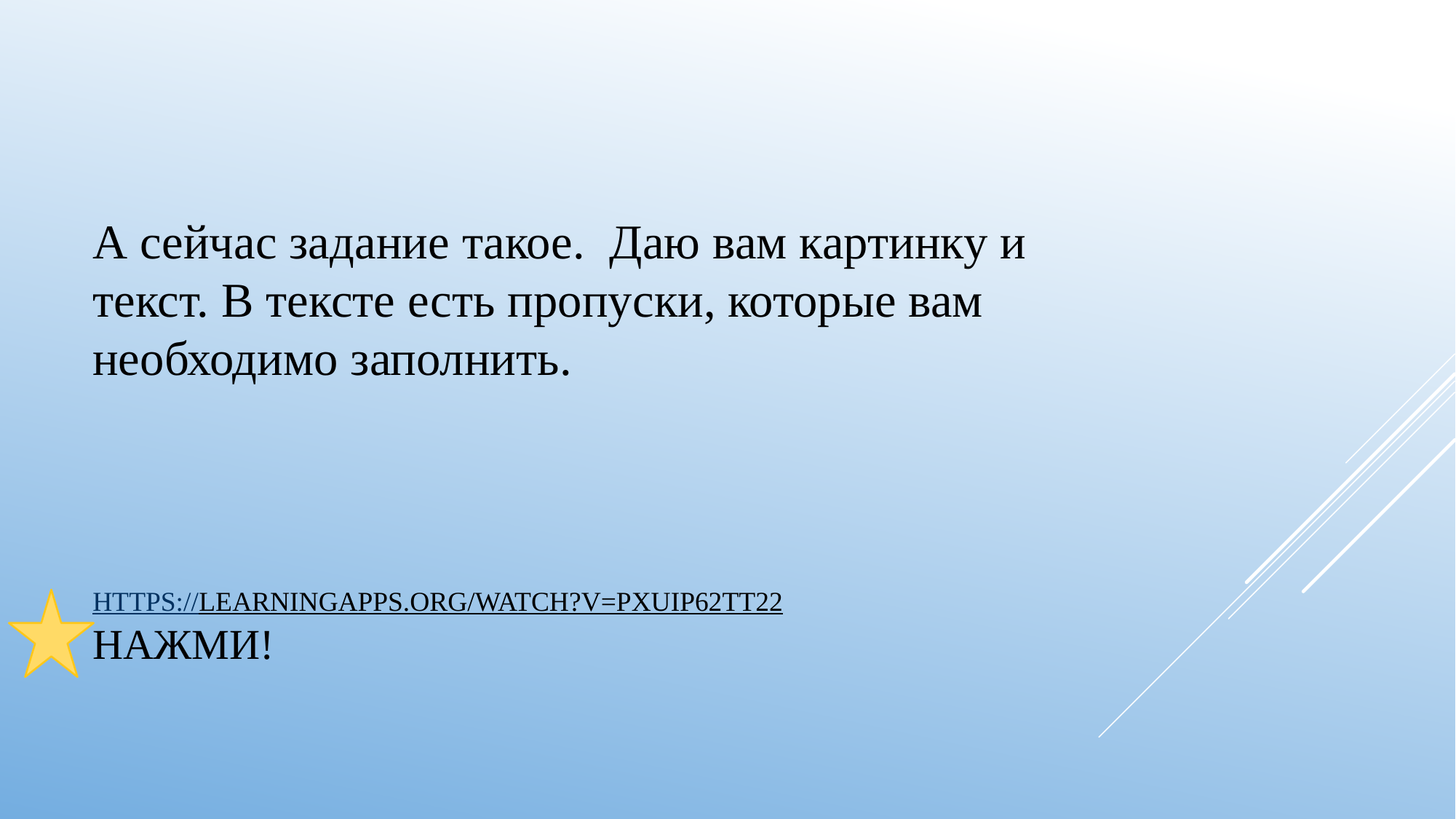

А сейчас задание такое.  Даю вам картинку и текст. В тексте есть пропуски, которые вам необходимо заполнить.
# https://learningapps.org/watch?v=pxuip62tt22 Нажми!